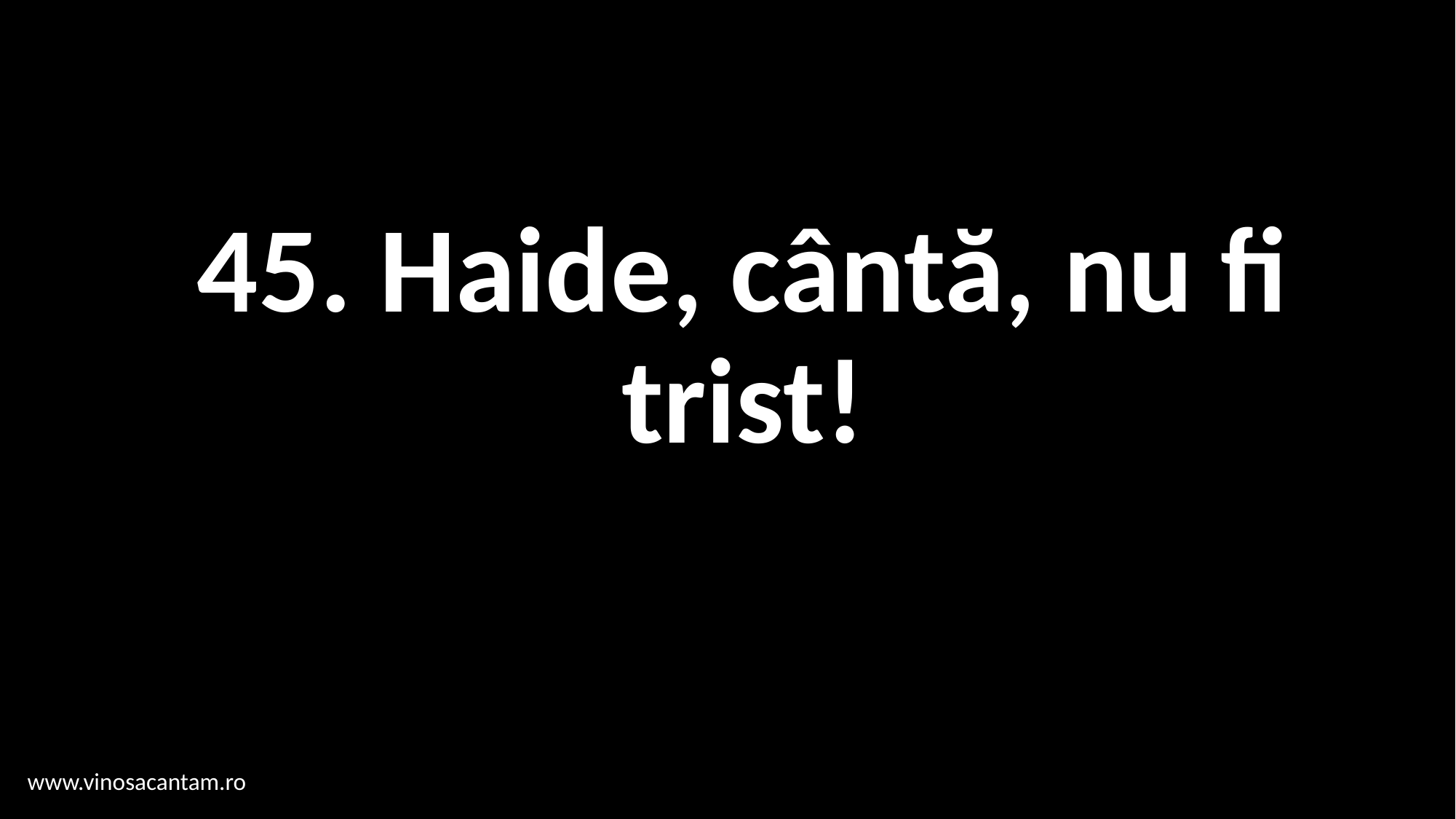

# 45. Haide, cântă, nu fi trist!

www.vinosacantam.ro